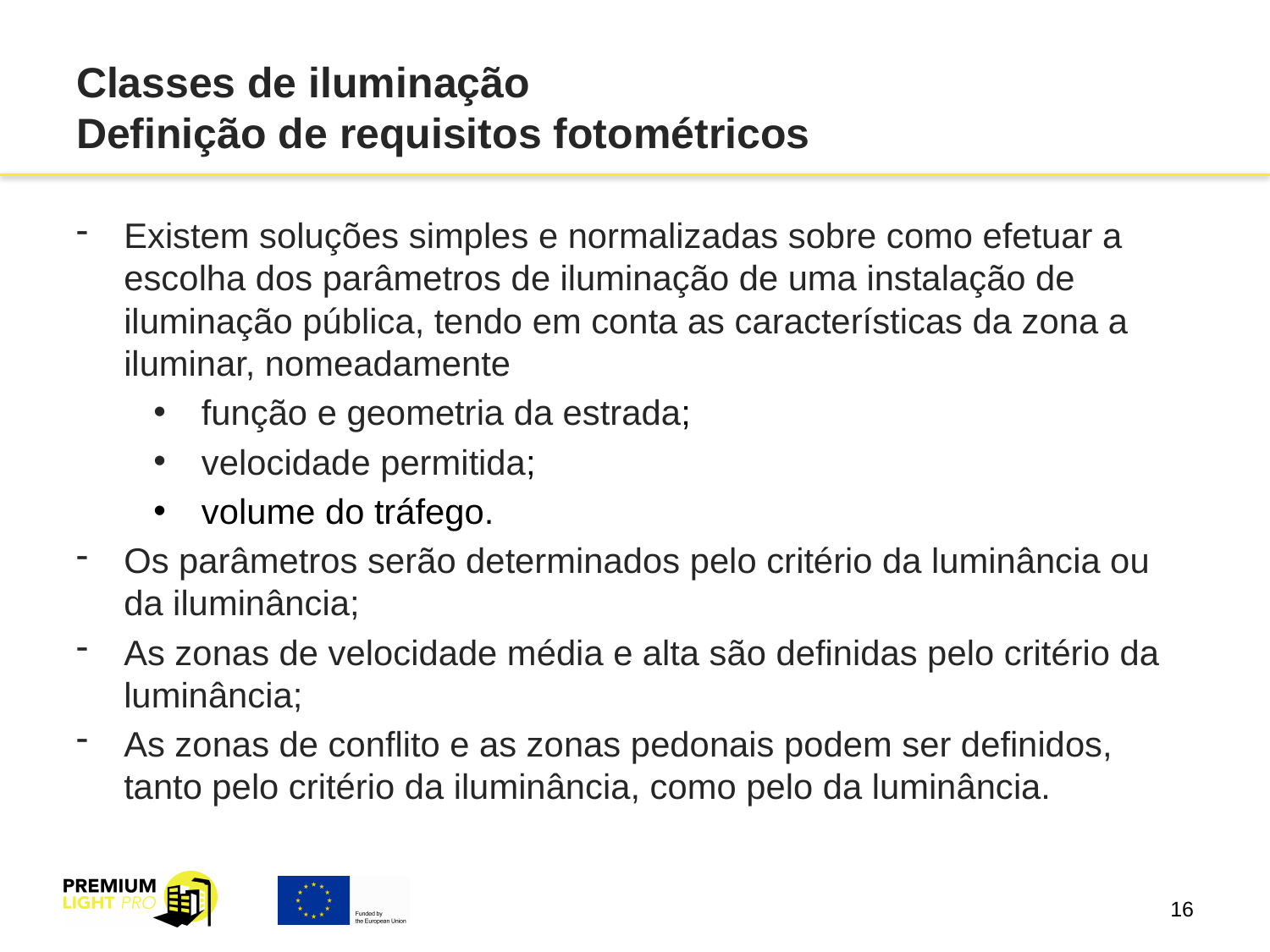

# Classes de iluminação Definição de requisitos fotométricos
Existem soluções simples e normalizadas sobre como efetuar a escolha dos parâmetros de iluminação de uma instalação de iluminação pública, tendo em conta as características da zona a iluminar, nomeadamente
função e geometria da estrada;
velocidade permitida;
volume do tráfego.
Os parâmetros serão determinados pelo critério da luminância ou da iluminância;
As zonas de velocidade média e alta são definidas pelo critério da luminância;
As zonas de conflito e as zonas pedonais podem ser definidos, tanto pelo critério da iluminância, como pelo da luminância.